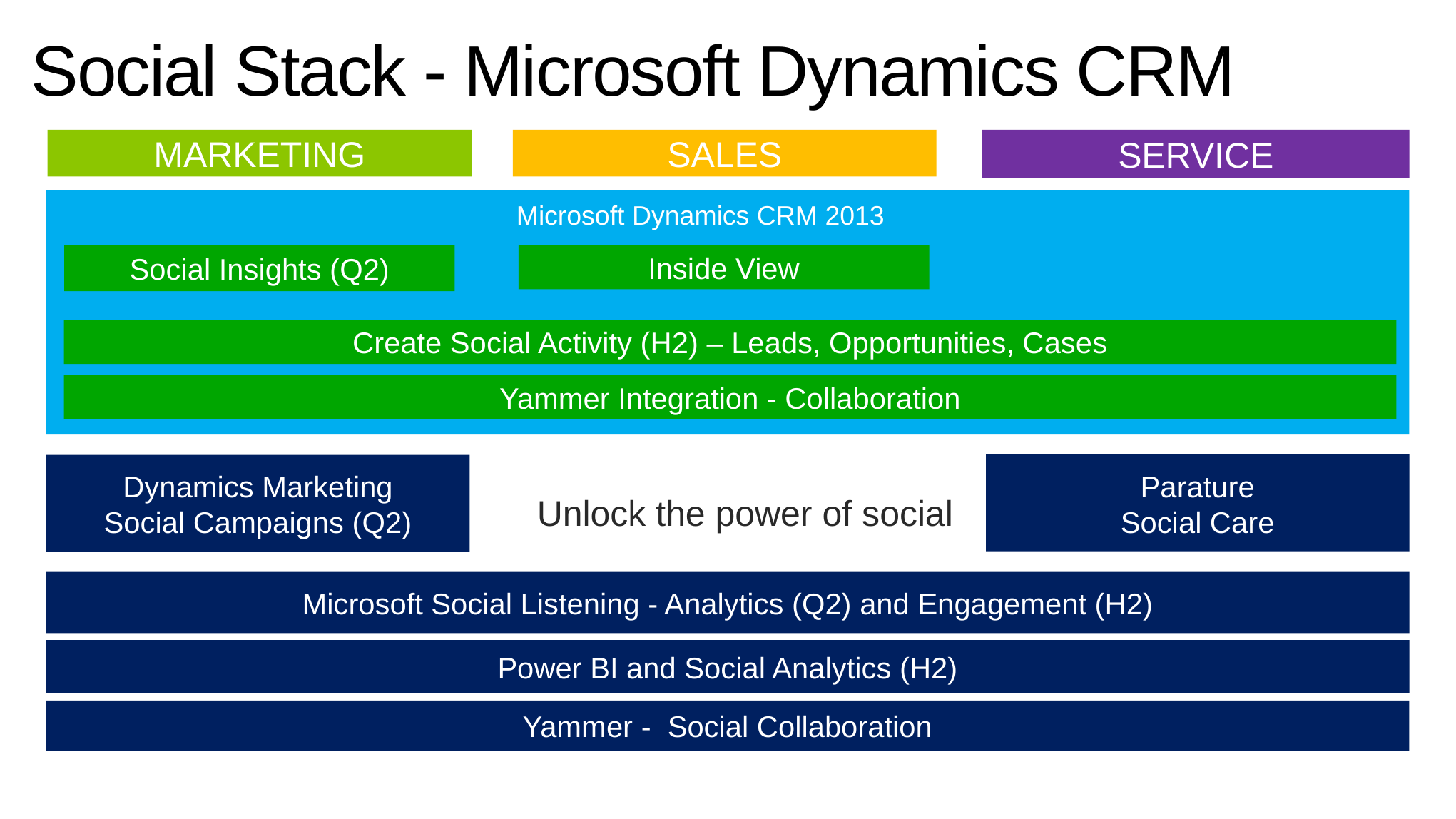

# Social Stack - Microsoft Dynamics CRM
MARKETING
SERVICE
SALES

Microsoft Dynamics CRM 2013
Social Insights (Q2)
Inside View
Create Social Activity (H2) – Leads, Opportunities, Cases
Yammer Integration - Collaboration
Parature
Social Care
Dynamics Marketing
Social Campaigns (Q2)
Unlock the power of social
Microsoft Social Listening - Analytics (Q2) and Engagement (H2)
Power BI and Social Analytics (H2)
Yammer -  Social Collaboration